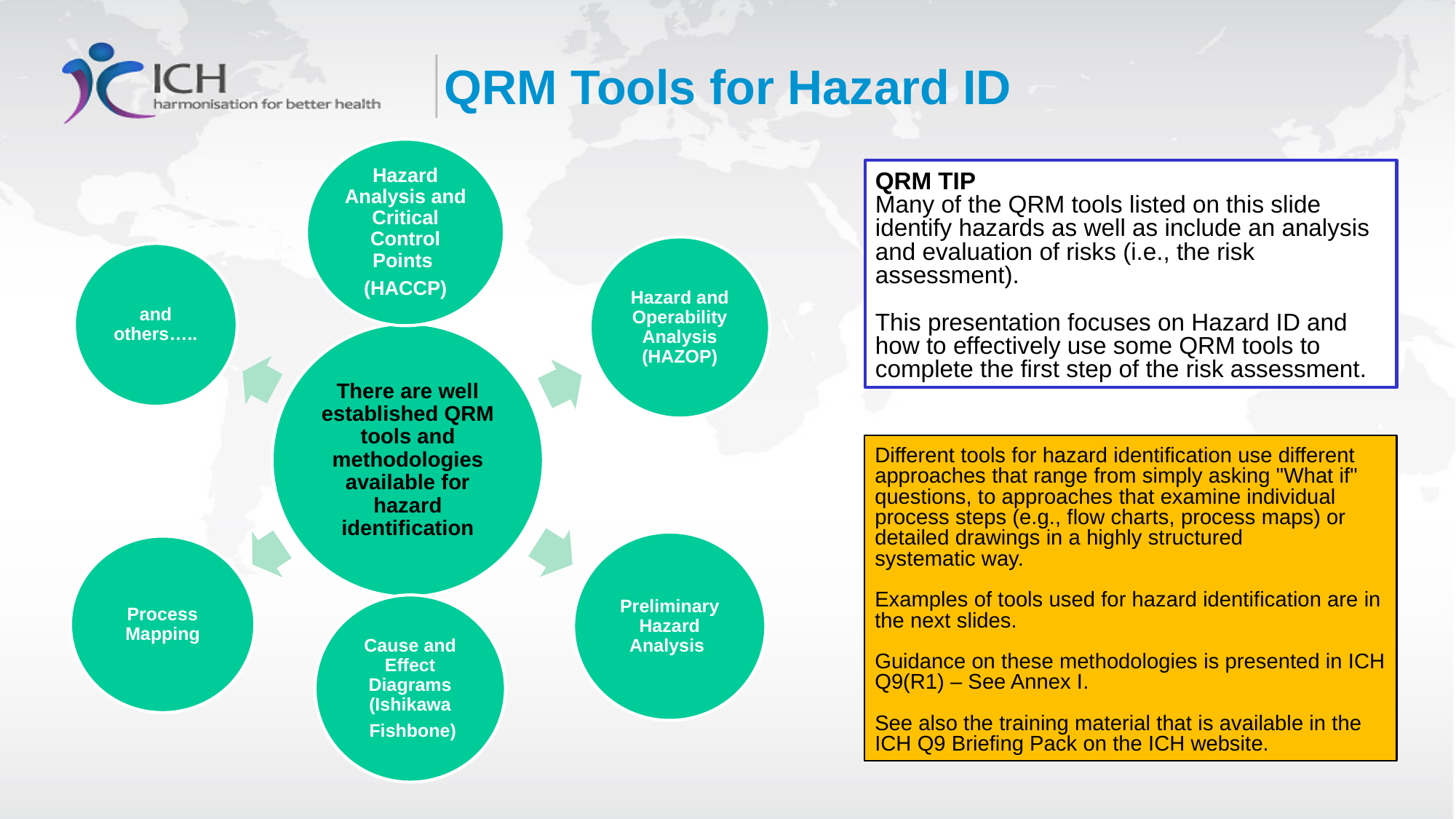

# QRM Tools for Hazard ID
There are well established QRM tools and methodologies available for hazard identification

Hazard Analysis and Critical Control Points
(HACCP)

Hazard and Operability Analysis (HAZOP)

Preliminary Hazard Analysis

Cause and Effect Diagrams (Ishikawa
 Fishbone)

Process Mapping

and others…..
QRM TIP
Many of the QRM tools listed on this slide identify hazards as well as include an analysis and evaluation of risks (i.e., the risk assessment).

This presentation focuses on Hazard ID and how to effectively use some QRM tools to complete the first step of the risk assessment.
Different tools for hazard identification use different approaches that range from simply asking "What if" questions, to approaches that examine individual process steps (e.g., flow charts, process maps) or detailed drawings in a highly structured systematic way.

Examples of tools used for hazard identification are in the next slides.

Guidance on these methodologies is presented in ICH Q9(R1) – See Annex I.

See also the training material that is available in the ICH Q9 Briefing Pack on the ICH website.